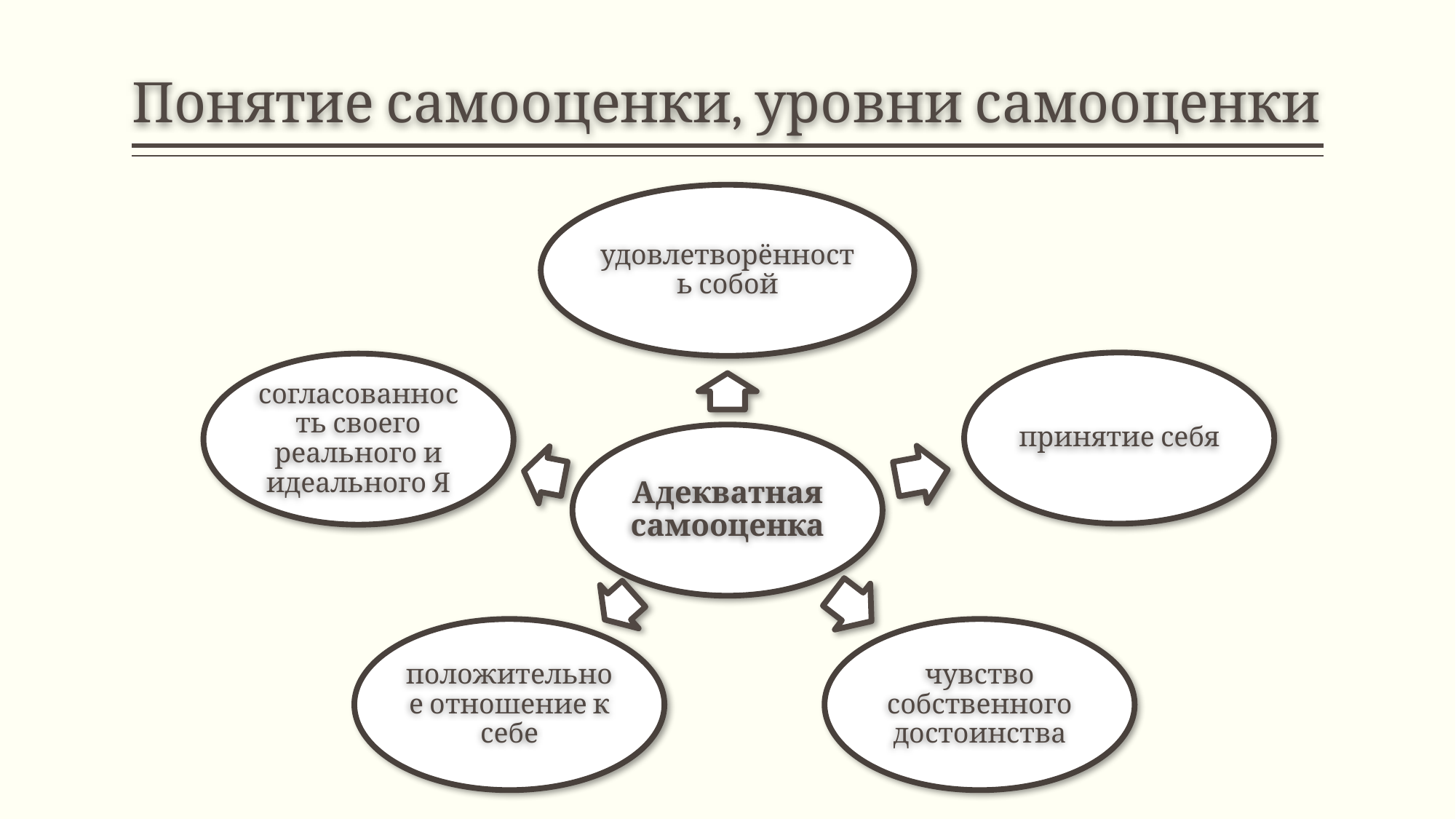

# Понятие самооценки, уровни самооценки

удовлетворённость собой

принятие себя
согласованность своего реального и идеального Я

Адекватная самооценка

положительное отношение к себе
чувство собственного достоинства